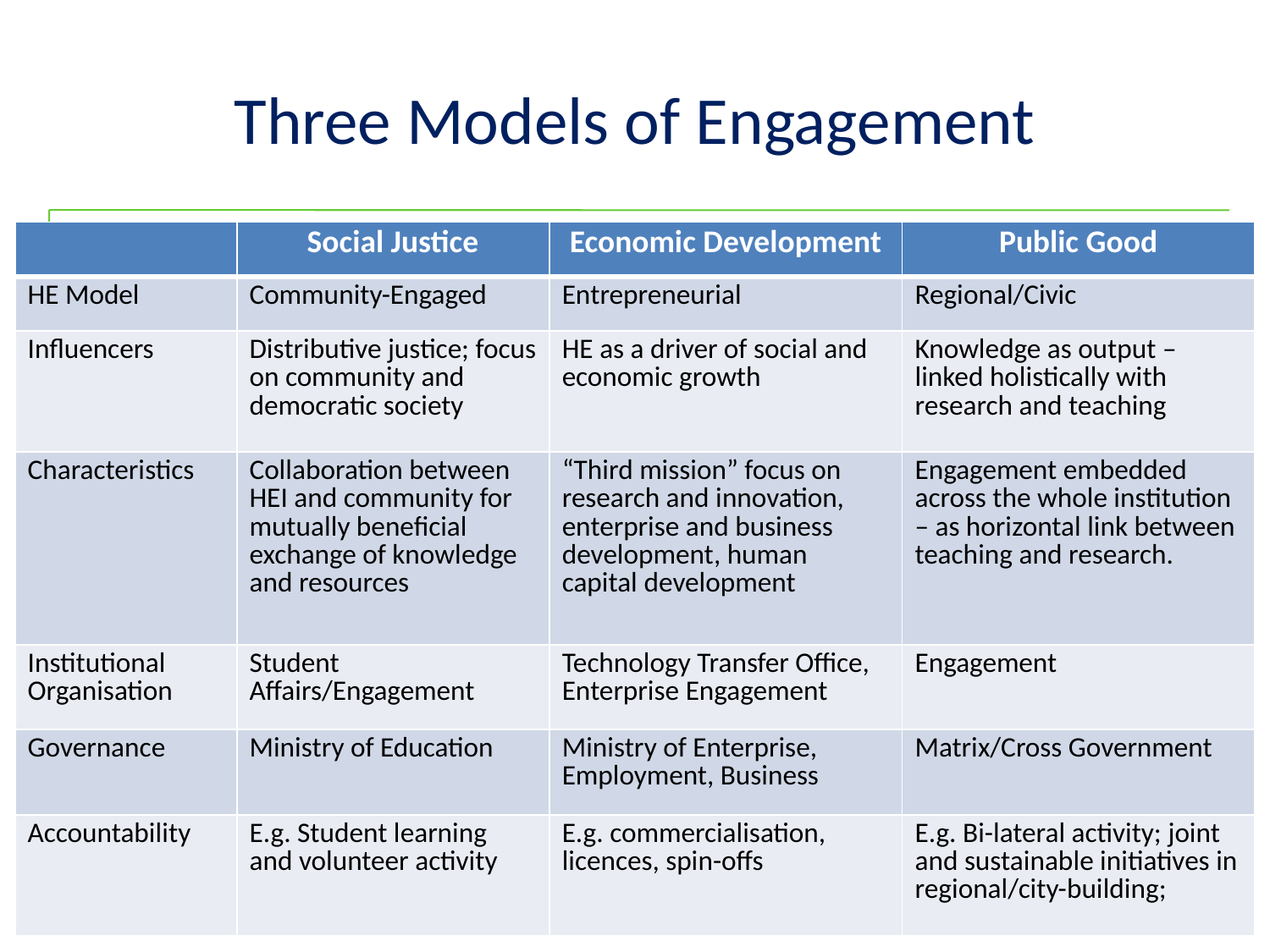

# Three Models of Engagement
|  | Social Justice | Economic Development | Public Good |
| --- | --- | --- | --- |
| HE Model | Community-Engaged | Entrepreneurial | Regional/Civic |
| Influencers | Distributive justice; focus on community and democratic society | HE as a driver of social and economic growth | Knowledge as output – linked holistically with research and teaching |
| Characteristics | Collaboration between HEI and community for mutually beneficial exchange of knowledge and resources | “Third mission” focus on research and innovation, enterprise and business development, human capital development | Engagement embedded across the whole institution – as horizontal link between teaching and research. |
| Institutional Organisation | Student Affairs/Engagement | Technology Transfer Office, Enterprise Engagement | Engagement |
| Governance | Ministry of Education | Ministry of Enterprise, Employment, Business | Matrix/Cross Government |
| Accountability | E.g. Student learning and volunteer activity | E.g. commercialisation, licences, spin-offs | E.g. Bi-lateral activity; joint and sustainable initiatives in regional/city-building; |